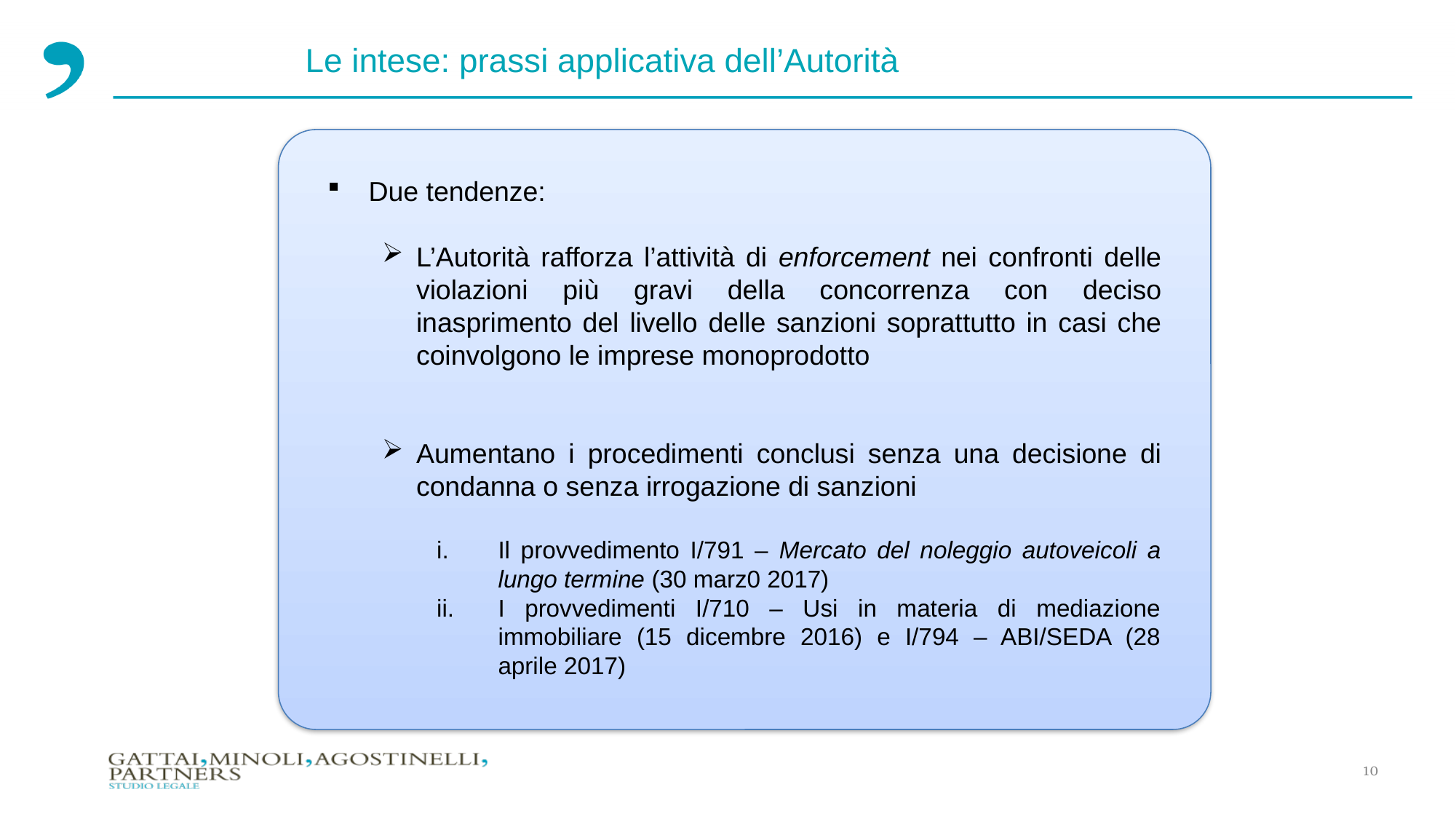

Le intese: prassi applicativa dell’Autorità

Due tendenze:

L’Autorità rafforza l’attività di enforcement nei confronti delle violazioni più gravi della concorrenza con deciso inasprimento del livello delle sanzioni soprattutto in casi che coinvolgono le imprese monoprodotto

Aumentano i procedimenti conclusi senza una decisione di condanna o senza irrogazione di sanzioni

Il provvedimento I/791 – Mercato del noleggio autoveicoli a lungo termine (30 marz0 2017)
I provvedimenti I/710 – Usi in materia di mediazione immobiliare (15 dicembre 2016) e I/794 – ABI/SEDA (28 aprile 2017)
10